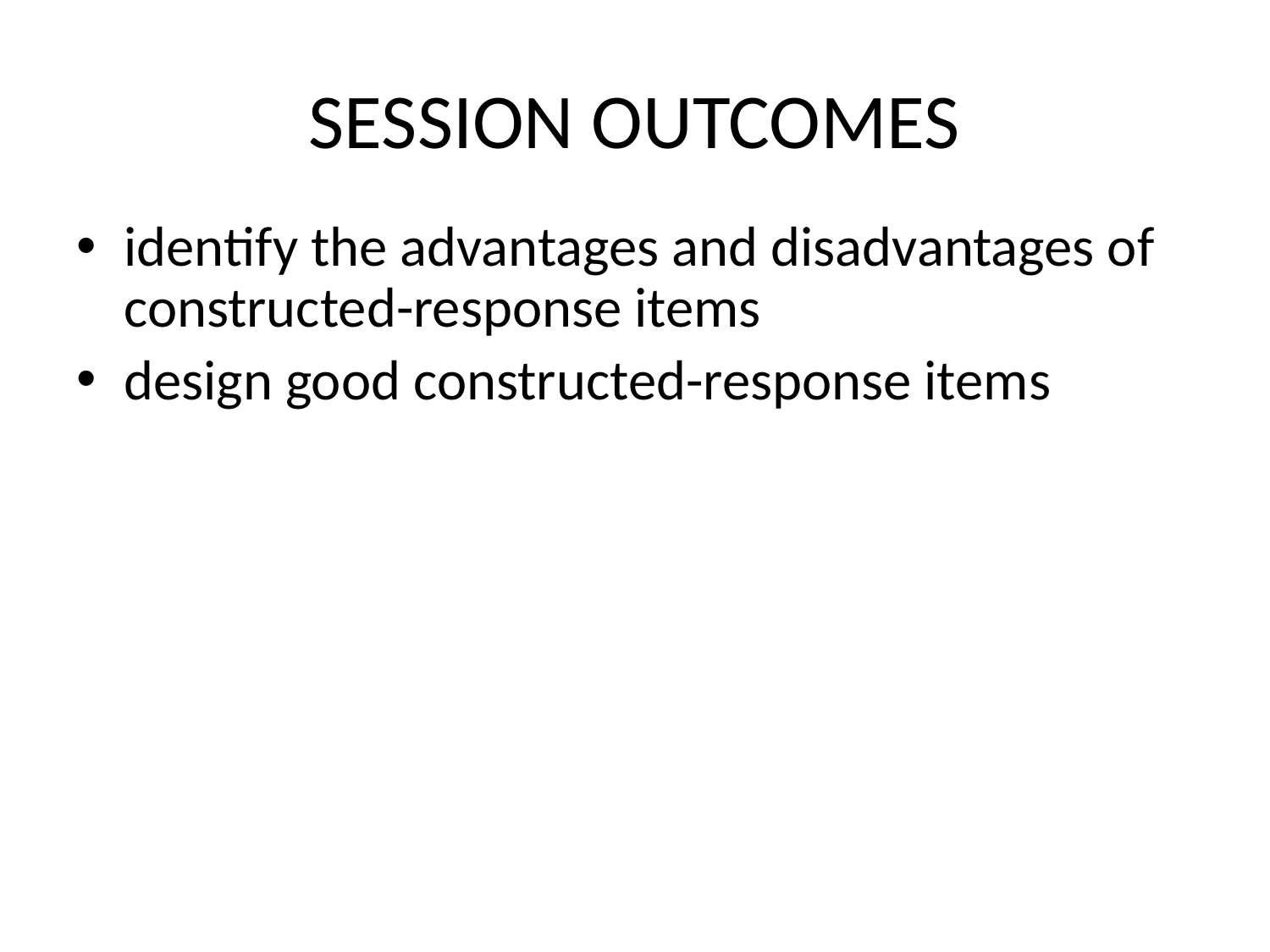

# SESSION OUTCOMES
identify the advantages and disadvantages of constructed-response items
design good constructed-response items